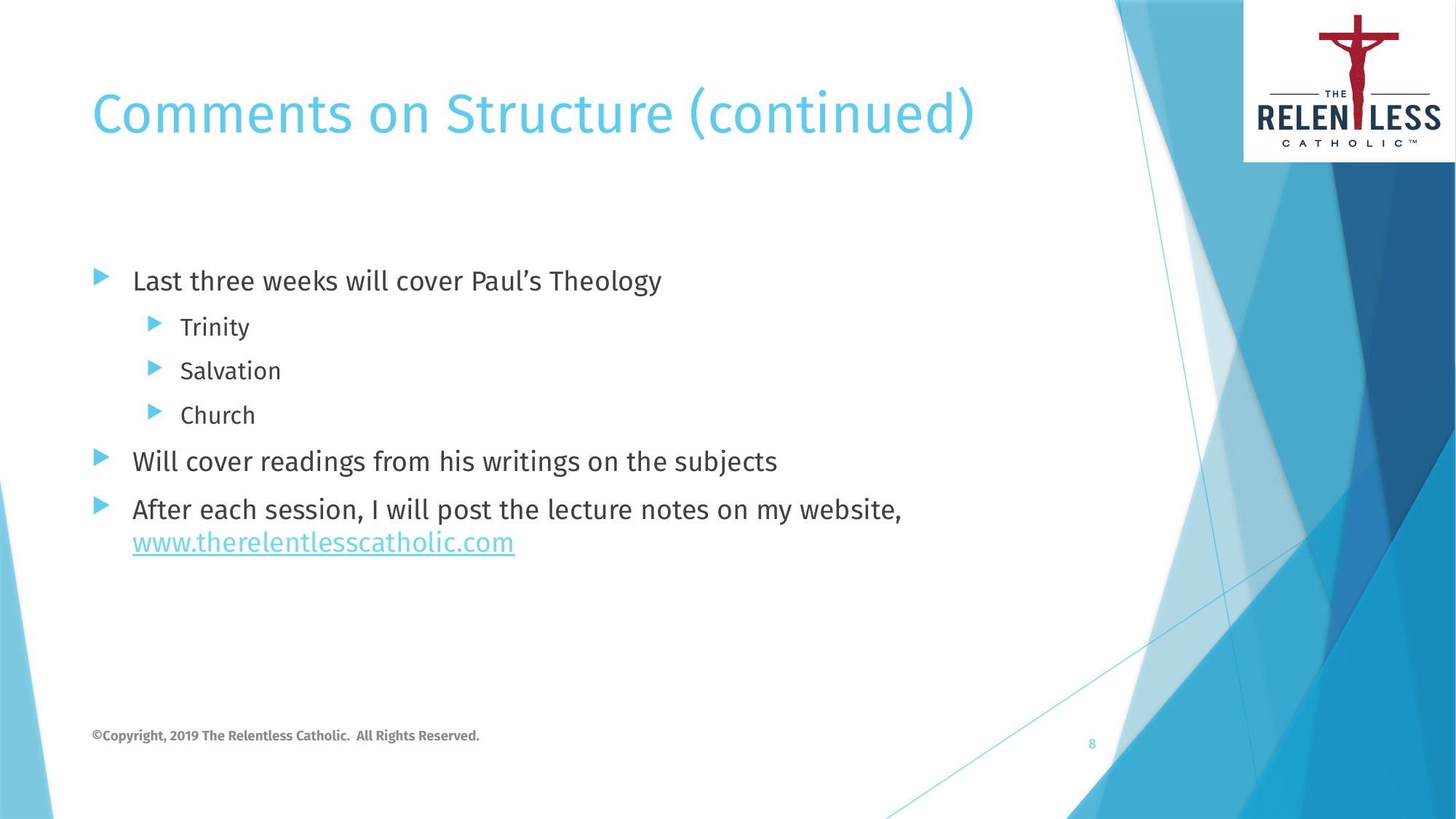

# Comments on Structure (continued)
Last three weeks will cover Paul’s Theology
Trinity
Salvation
Church
Will cover readings from his writings on the subjects
After each session, I will post the lecture notes on my website, www.therelentlesscatholic.com

©Copyright, 2019 The Relentless Catholic.  All Rights Reserved.

8